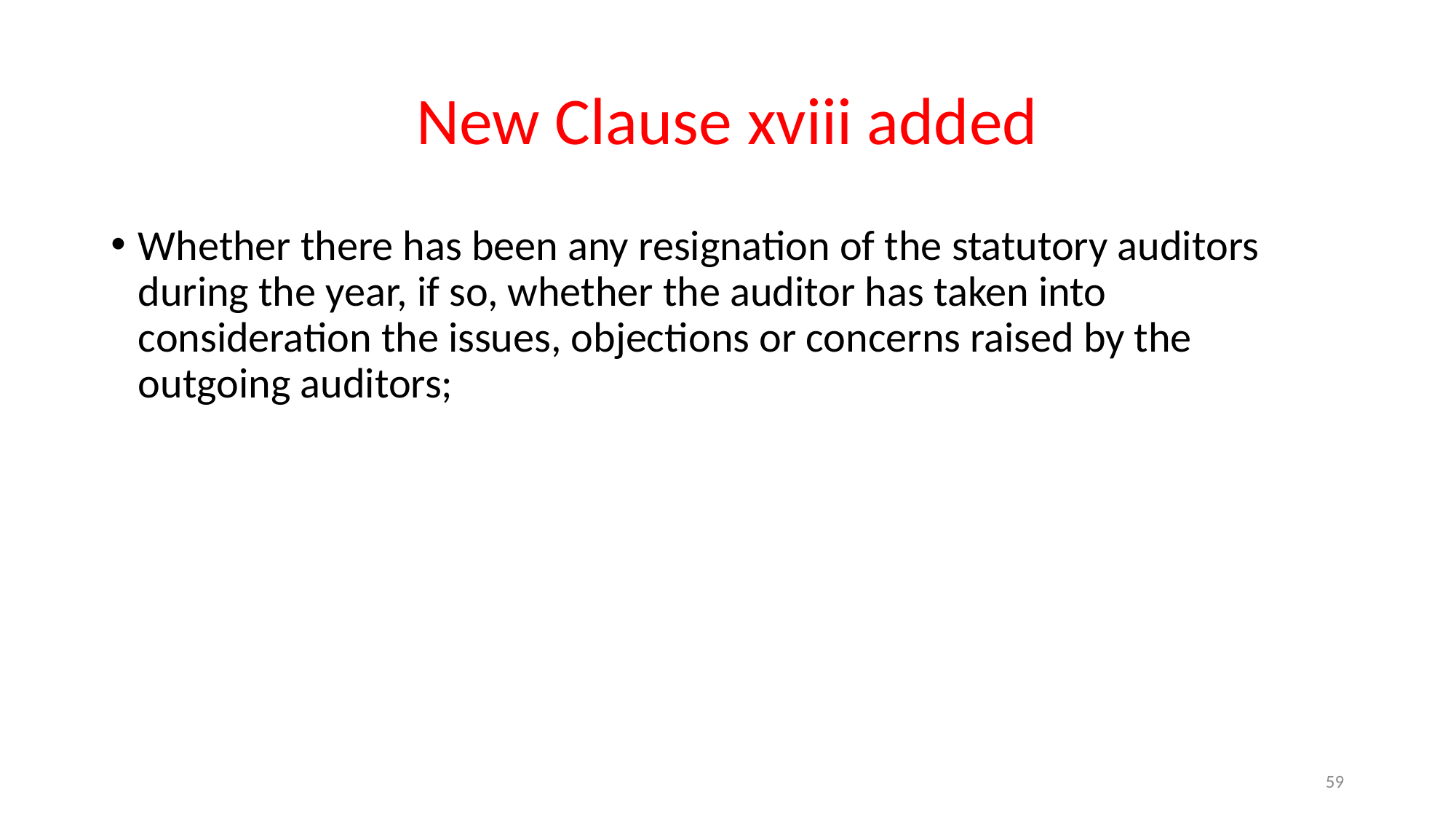

# New Clause xviii added
Whether there has been any resignation of the statutory auditors during the year, if so, whether the auditor has taken into consideration the issues, objections or concerns raised by the outgoing auditors;
59